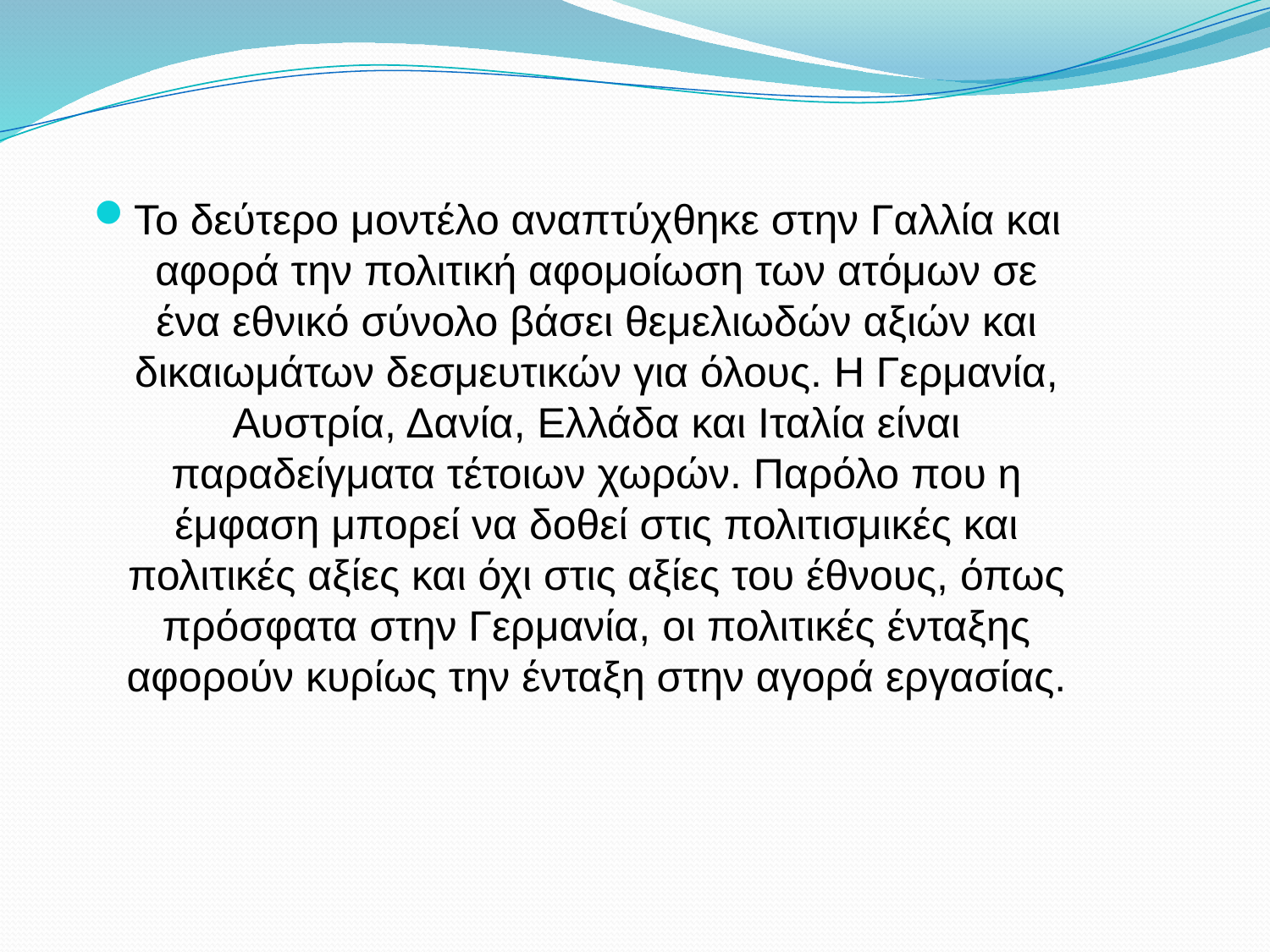

Το δεύτερο μοντέλο αναπτύχθηκε στην Γαλλία και αφορά την πολιτική αφομοίωση των ατόμων σε ένα εθνικό σύνολο βάσει θεμελιωδών αξιών και δικαιωμάτων δεσμευτικών για όλους. Η Γερμανία, Αυστρία, Δανία, Ελλάδα και Ιταλία είναι παραδείγματα τέτοιων χωρών. Παρόλο που η έμφαση μπορεί να δοθεί στις πολιτισμικές και πολιτικές αξίες και όχι στις αξίες του έθνους, όπως πρόσφατα στην Γερμανία, οι πολιτικές ένταξης αφορούν κυρίως την ένταξη στην αγορά εργασίας.